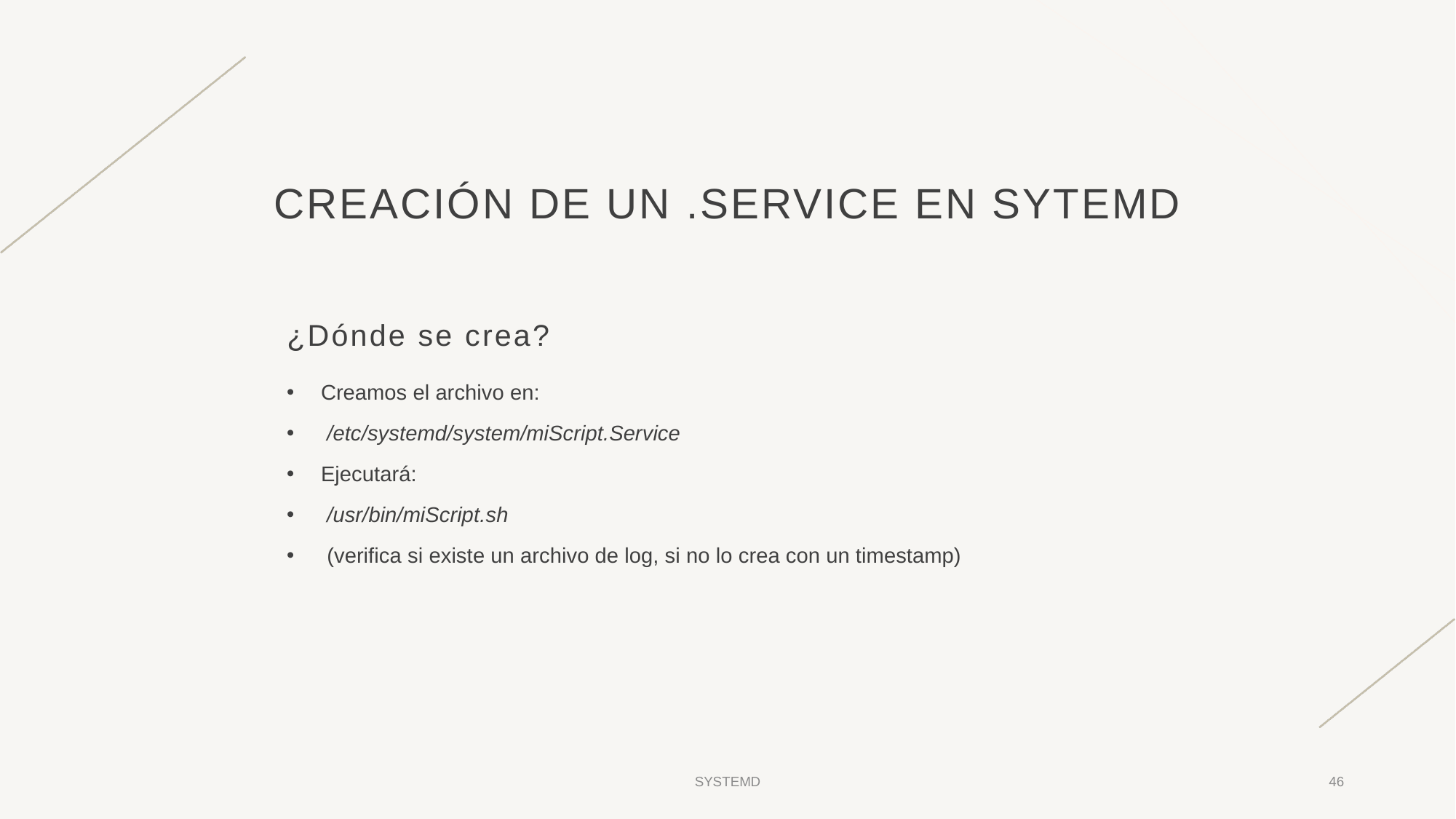

# Creación de un .service en sytemd
¿Dónde se crea?
Creamos el archivo en:
 /etc/systemd/system/miScript.Service
Ejecutará:
 /usr/bin/miScript.sh
 (verifica si existe un archivo de log, si no lo crea con un timestamp)
SYSTEMD
46